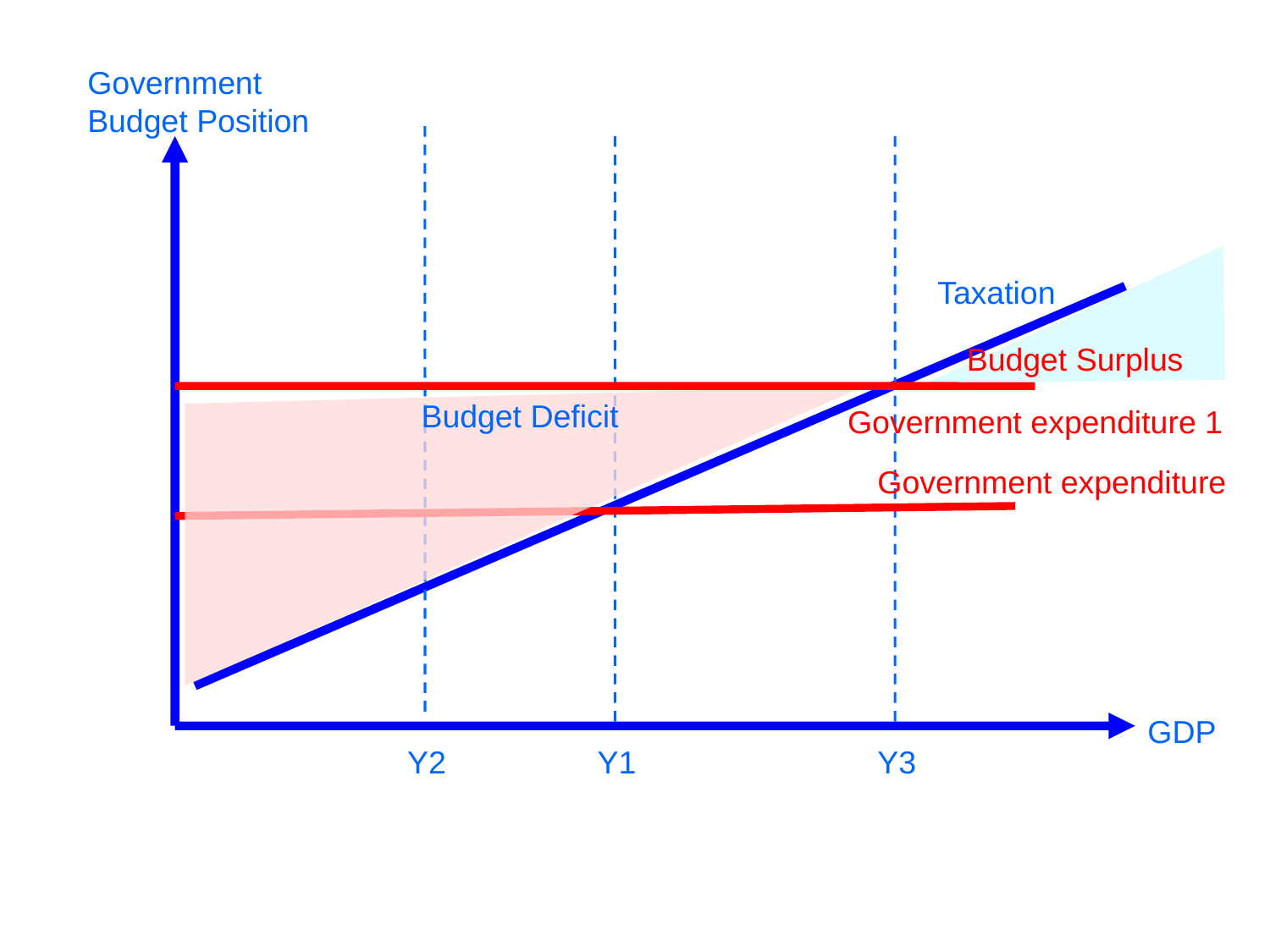

Government Budget Position

Budget Surplus
Taxation

Budget Deficit
Government expenditure 1
Government expenditure

GDP

Y2
Y1
Y3